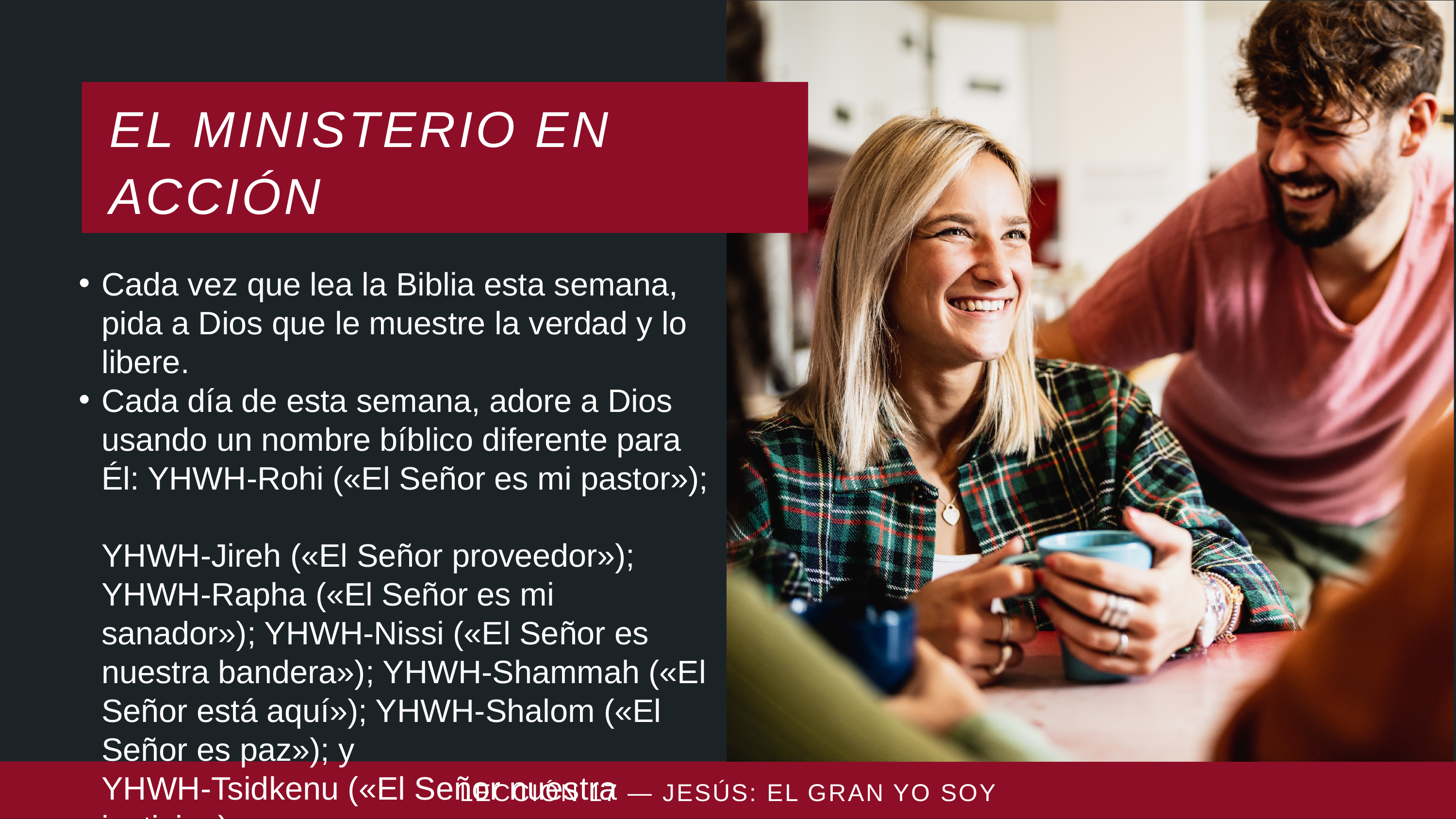

Cada vez que lea la Biblia esta semana, pida a Dios que le muestre la verdad y lo libere.
Cada día de esta semana, adore a Dios usando un nombre bíblico diferente para Él: YHWH-Rohi («El Señor es mi pastor»);
YHWH-Jireh («El Señor proveedor»);
YHWH-Rapha («El Señor es mi sanador»); YHWH-Nissi («El Señor es nuestra bandera»); YHWH-Shammah («El Señor está aquí»); YHWH-Shalom («El Señor es paz»); y
YHWH-Tsidkenu («El Señor nuestra justicia»).